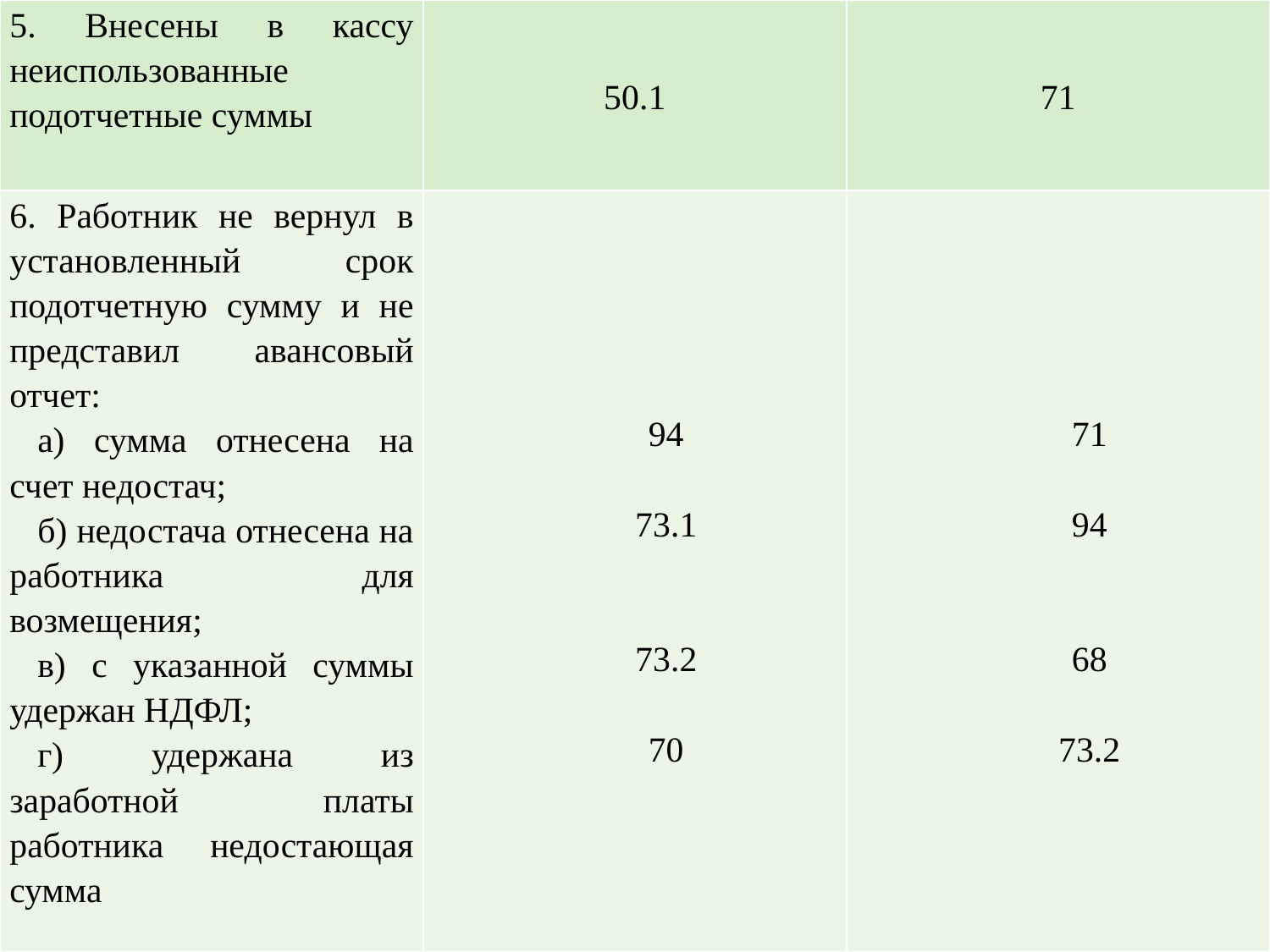

| 5. Внесены в кассу неиспользованные подотчетные суммы | 50.1 | 71 |
| --- | --- | --- |
| 6. Работник не вернул в установленный срок подотчетную сумму и не представил авансовый отчет: а) сумма отнесена на счет недостач; б) недостача отнесена на работника для возмещения; в) с указанной суммы удержан НДФЛ; г) удержана из заработной платы работника недостающая сумма | 94 73.1 73.2 70 | 71 94 68 73.2 |